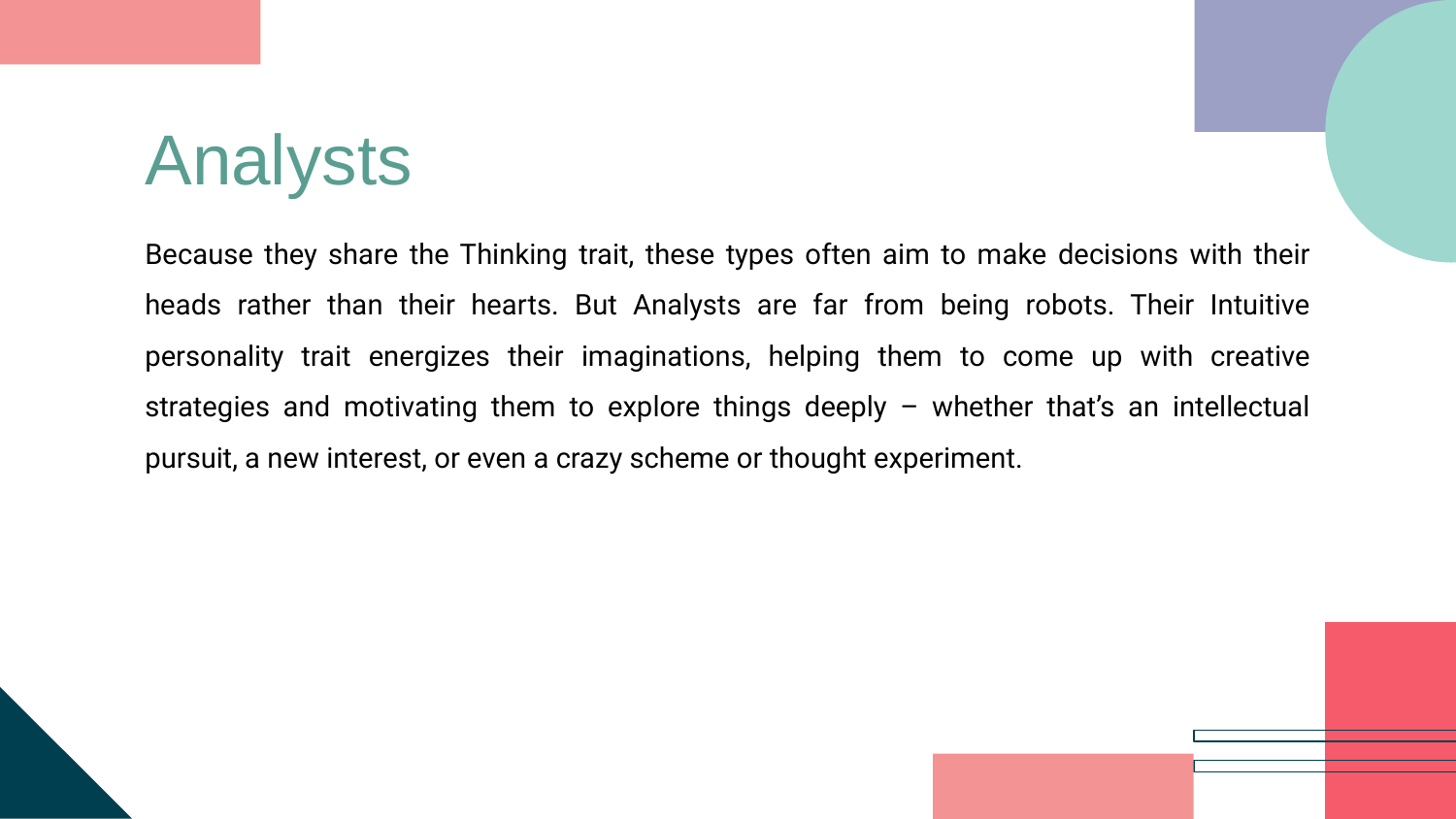

# Analysts
Because they share the Thinking trait, these types often aim to make decisions with their heads rather than their hearts. But Analysts are far from being robots. Their Intuitive personality trait energizes their imaginations, helping them to come up with creative strategies and motivating them to explore things deeply – whether that’s an intellectual pursuit, a new interest, or even a crazy scheme or thought experiment.